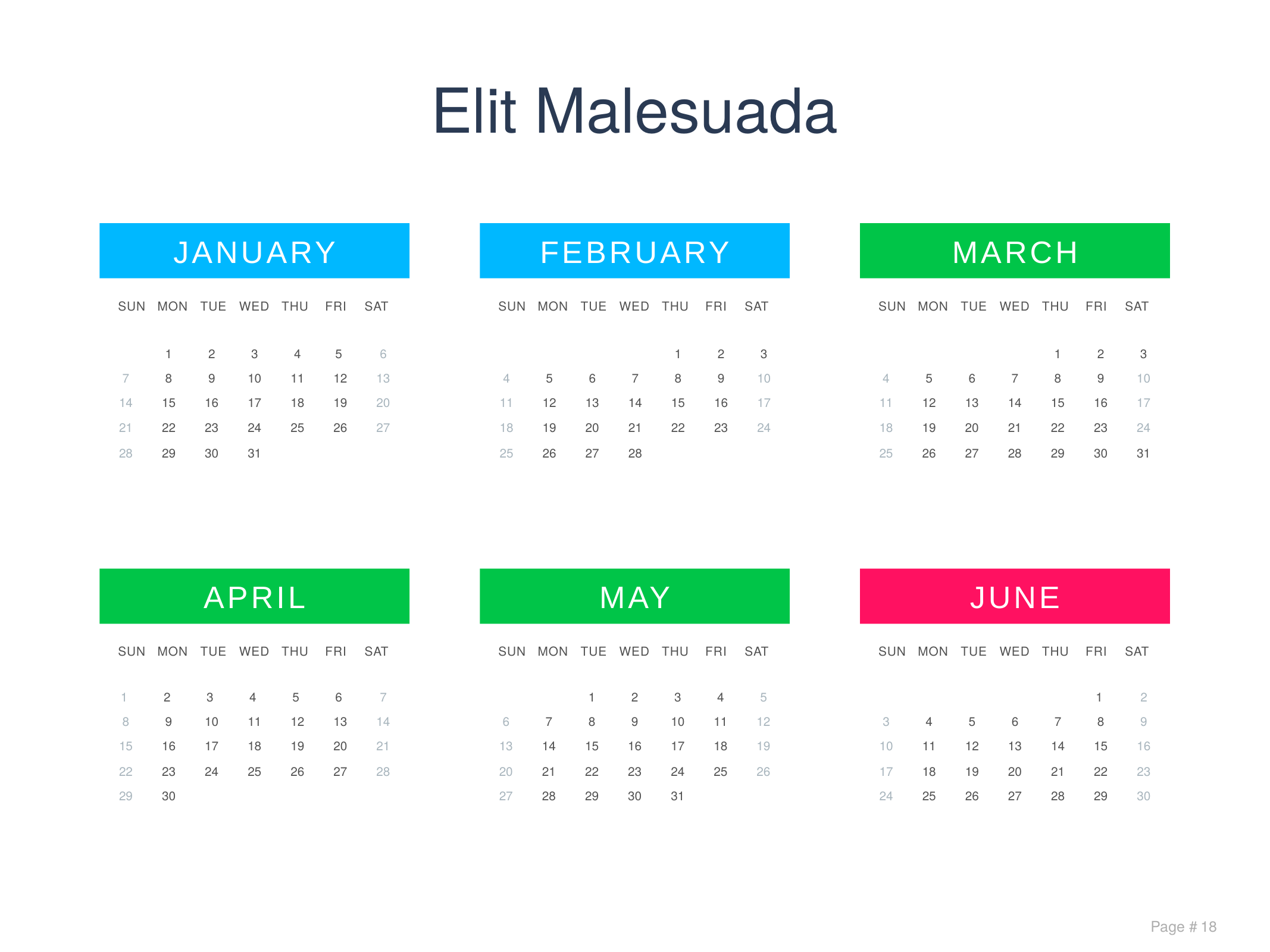

# Elit Malesuada
january
january
february
march

Sun
mon
tue
wed
thu
fri
sat
Sun
mon
tue
wed
thu
fri
sat
Sun
mon
tue
wed
thu
fri
sat

1
2
3
4
5
6

1
2
3

1
2
3

7
8
9
10
11
12
13
4
5
6
7
8
9
10
4
5
6
7
8
9
10

11
12
13
14
15
16
17

14
15
16
17
18
19
20
11
12
13
14
15
16
17

21
22
23
24
25
26
27
18
19 20
21
22
23
24
18
19 20
21
22
23
24

28
29
30
31
25
26
27
28
25
26
27
28
29
30
31
april
may
june

Sun
mon
tue
wed
thu
fri
sat
Sun
mon
tue
wed
thu
fri
sat
Sun
mon
tue
wed
thu
fri
sat
1
2
3
4
5
6
7

8
9
10
11
12
13
14
6
7
8
9
10
11
12
3
4
5
6
7
8
9

15
16
17
18
19
20
21
13
14
15
16
17
18
19
10
11
12
13
14
15
16

22
23
24
25
26
27
28
20
21
22
23
24
25
26
17
18
19
20
21
22
23

29
30
27
28
29
30
31
24
25
26
27
28
29
30
Page #
18